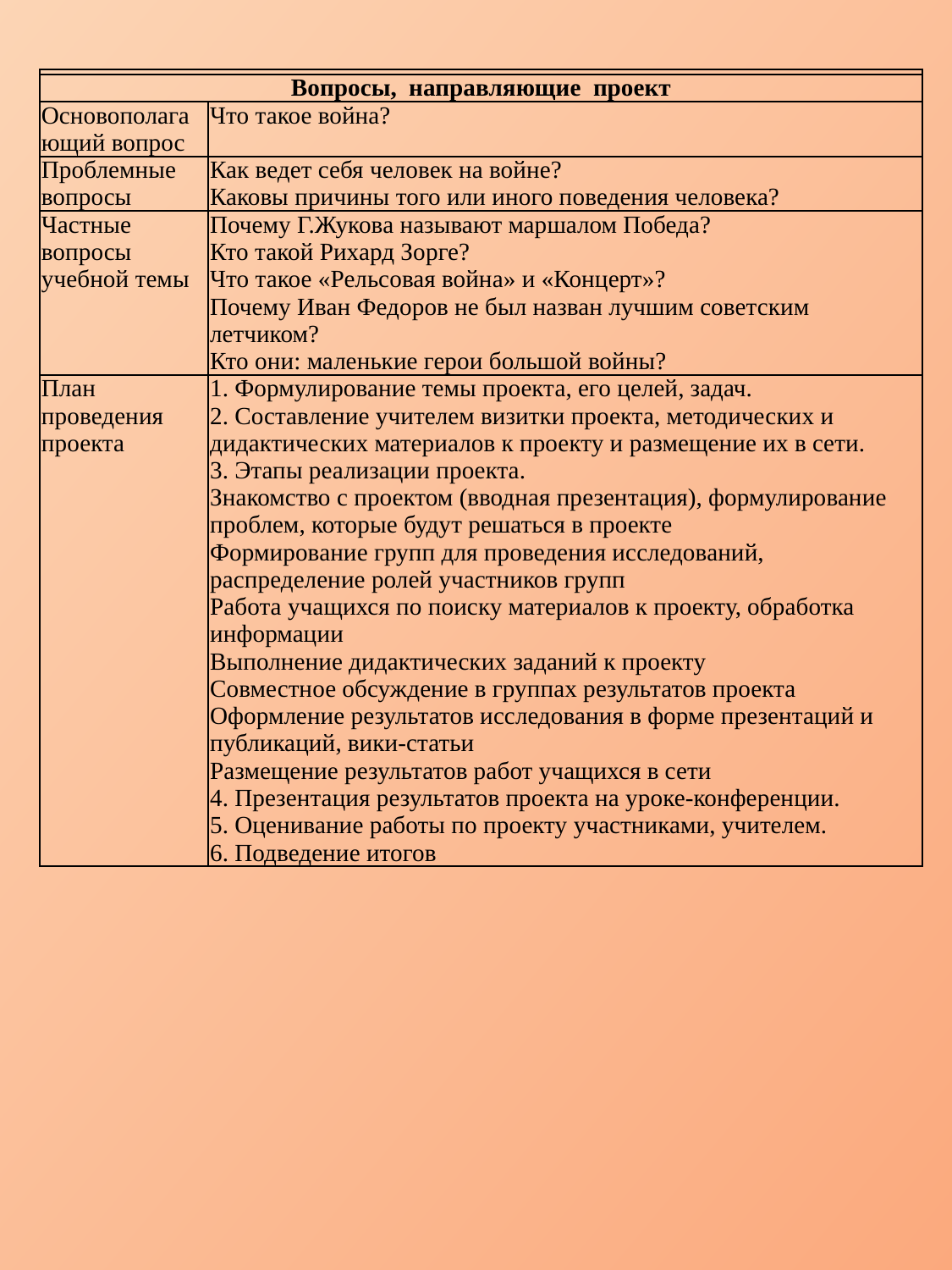

|  |  |
| --- | --- |
| Вопросы, направляющие проект |  |
| Основополагающий вопрос | Что такое война? |
| Проблемные вопросы | Как ведет себя человек на войне? Каковы причины того или иного поведения человека? |
| Частные вопросы учебной темы | Почему Г.Жукова называют маршалом Победа? Кто такой Рихард Зорге? Что такое «Рельсовая война» и «Концерт»? Почему Иван Федоров не был назван лучшим советским летчиком? Кто они: маленькие герои большой войны? |
| План проведения проекта | 1. Формулирование темы проекта, его целей, задач. 2. Составление учителем визитки проекта, методических и дидактических материалов к проекту и размещение их в сети. 3. Этапы реализации проекта. Знакомство с проектом (вводная презентация), формулирование проблем, которые будут решаться в проекте Формирование групп для проведения исследований, распределение ролей участников групп Работа учащихся по поиску материалов к проекту, обработка информации Выполнение дидактических заданий к проекту Совместное обсуждение в группах результатов проекта Оформление результатов исследования в форме презентаций и публикаций, вики-статьи Размещение результатов работ учащихся в сети 4. Презентация результатов проекта на уроке-конференции. 5. Оценивание работы по проекту участниками, учителем. 6. Подведение итогов |